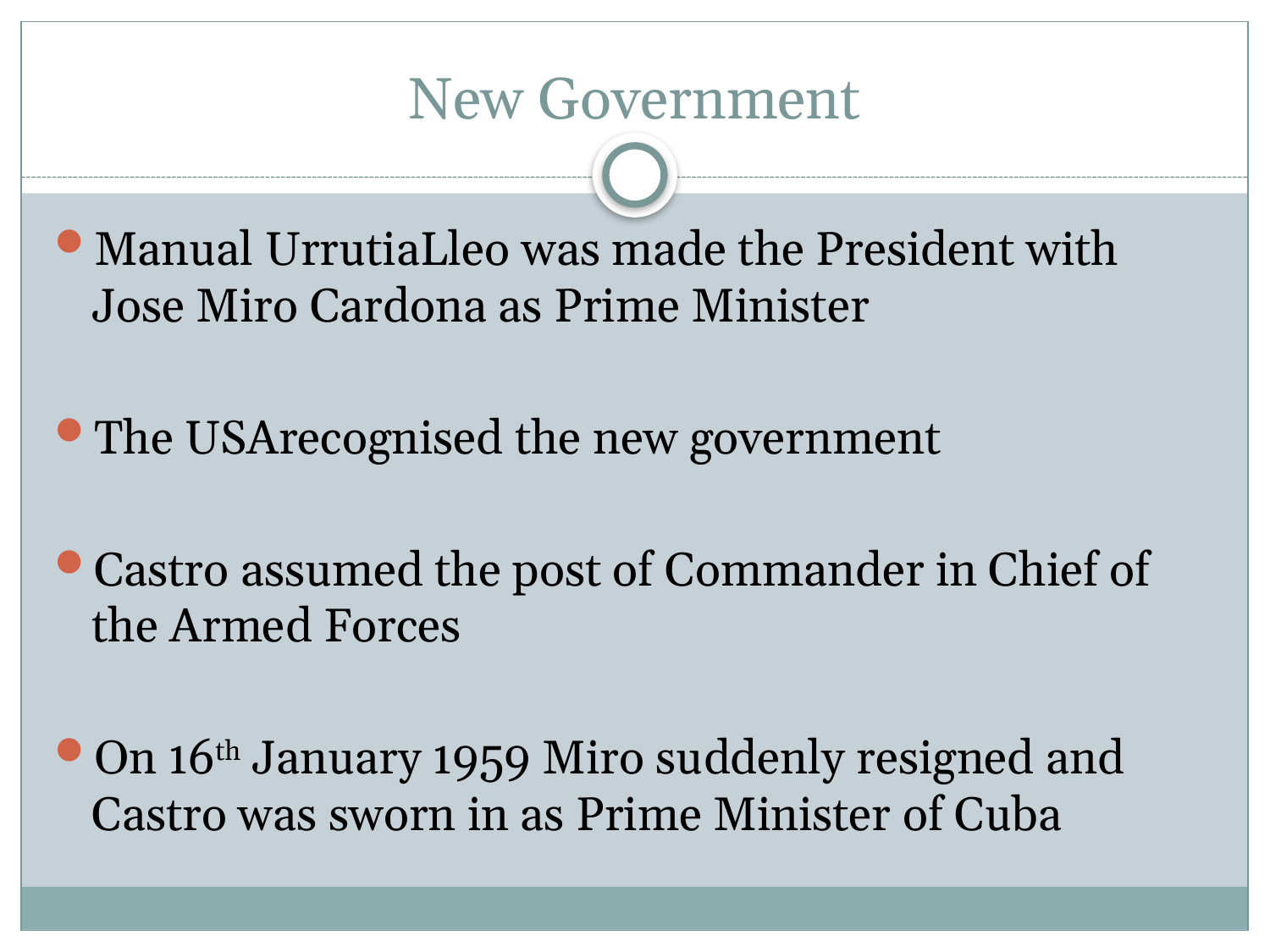

# New Government
Manual UrrutiaLleo was made the President with Jose Miro Cardona as Prime Minister

The USArecognised the new government

Castro assumed the post of Commander in Chief of the Armed Forces

On 16th January 1959 Miro suddenly resigned and Castro was sworn in as Prime Minister of Cuba